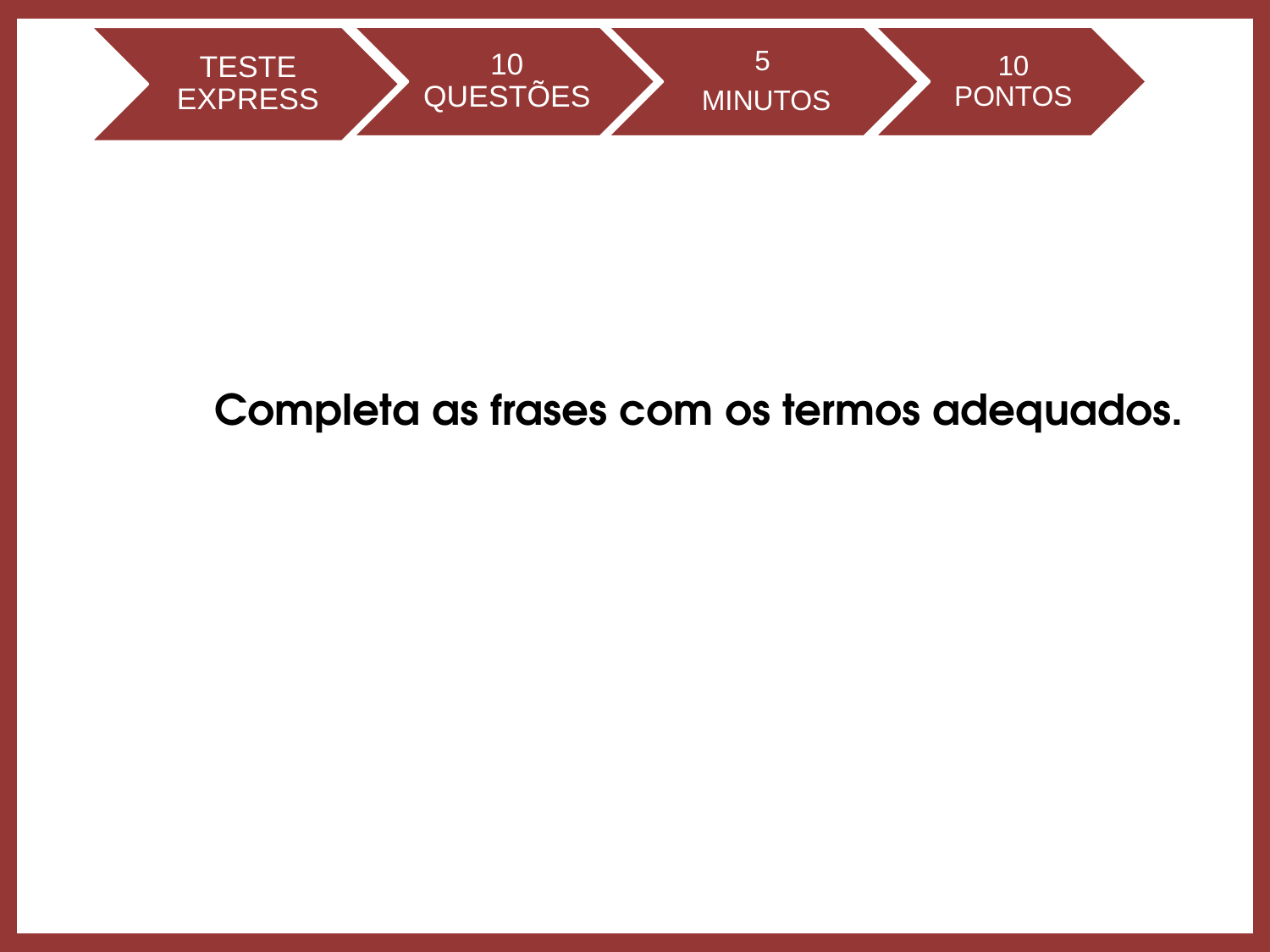

TESTE EXPRESS
10 QUESTÕES
5
MINUTOS
10 PONTOS
	Completa as frases com os termos adequados.